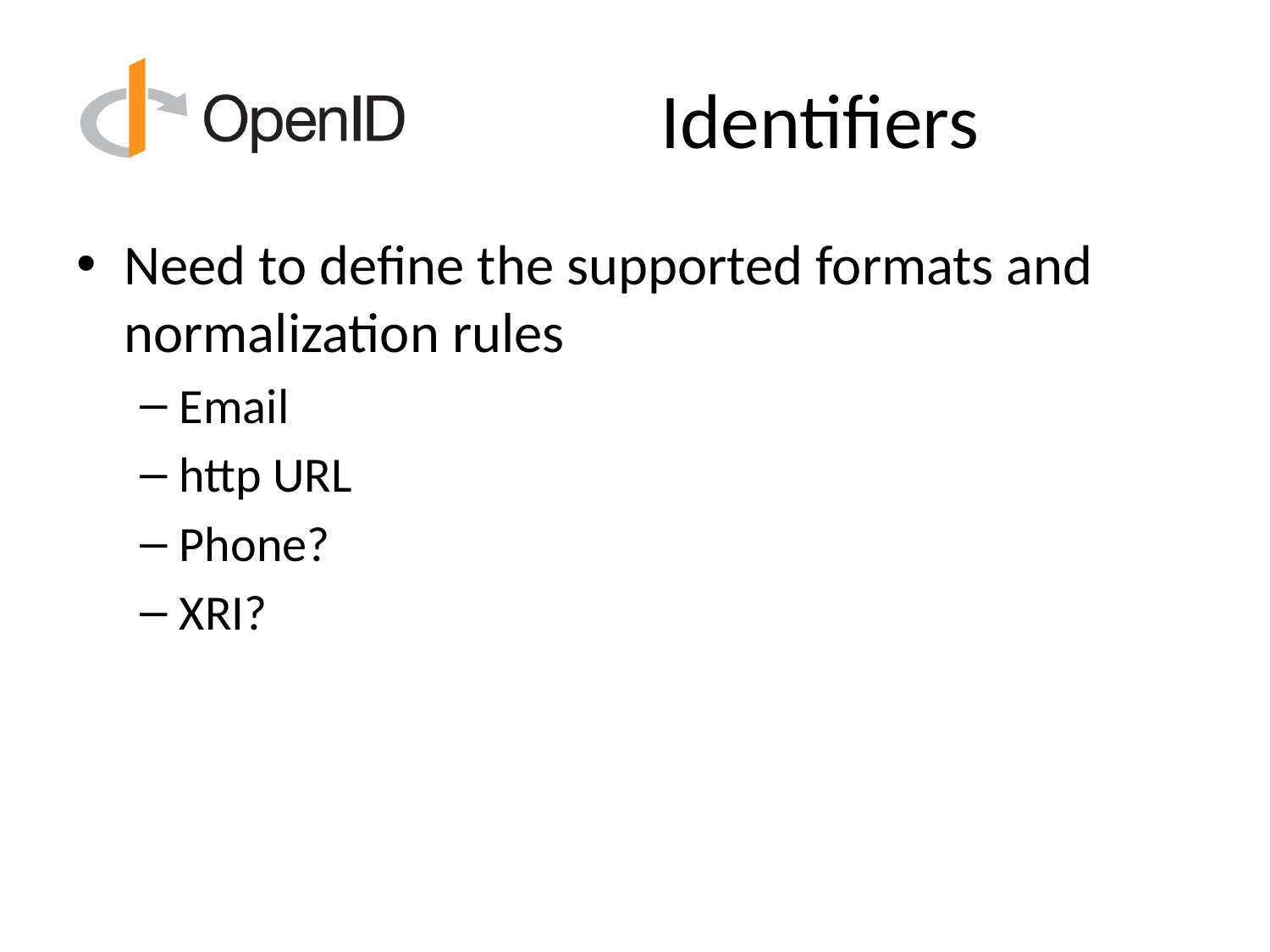

# Identifiers
Need to define the supported formats and normalization rules
Email
http URL
Phone?
XRI?